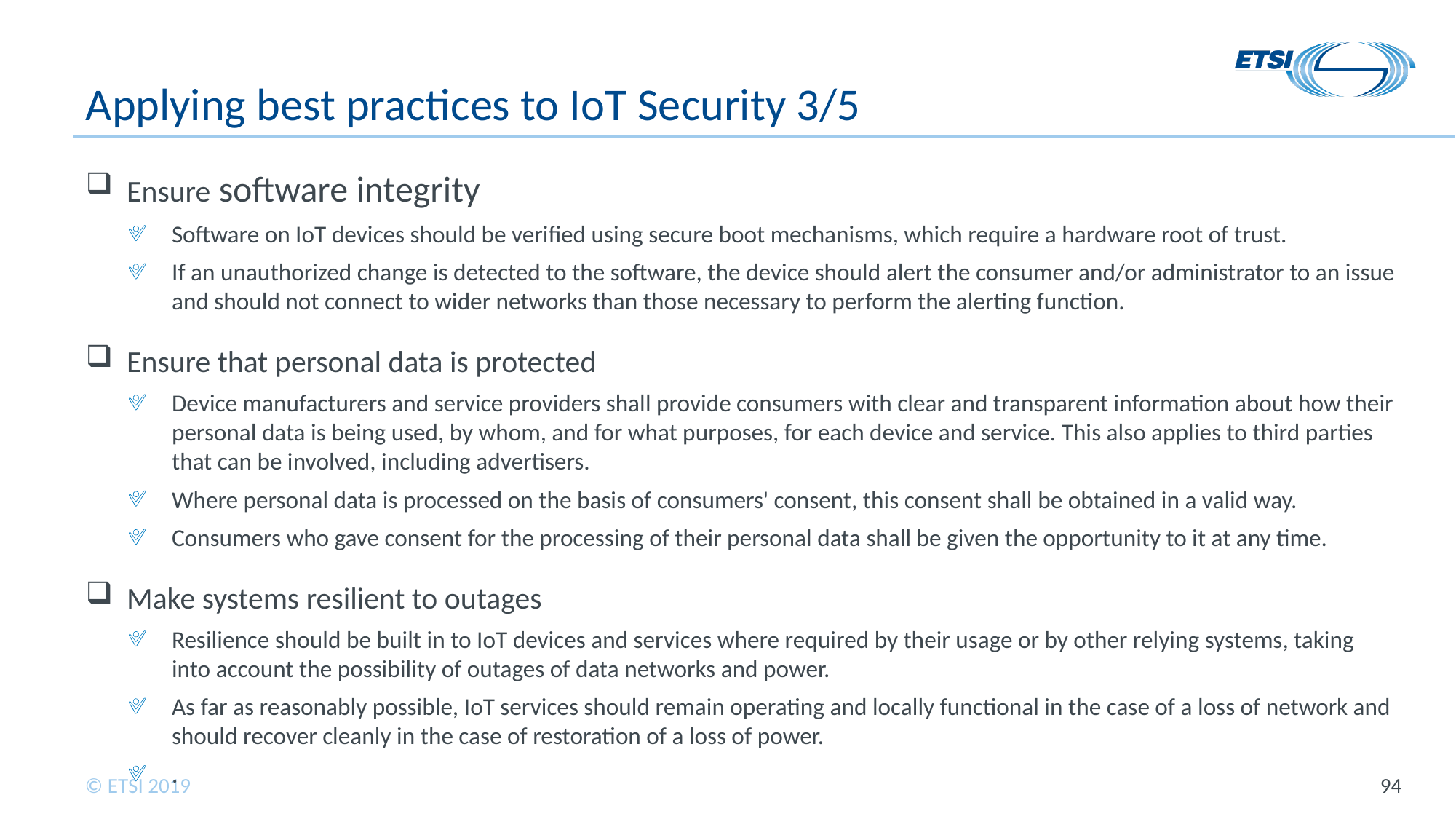

# Applying best practices to IoT Security 3/5
Ensure software integrity
Software on IoT devices should be verified using secure boot mechanisms, which require a hardware root of trust.
If an unauthorized change is detected to the software, the device should alert the consumer and/or administrator to an issue and should not connect to wider networks than those necessary to perform the alerting function.
Ensure that personal data is protected
Device manufacturers and service providers shall provide consumers with clear and transparent information about how their personal data is being used, by whom, and for what purposes, for each device and service. This also applies to third parties that can be involved, including advertisers.
Where personal data is processed on the basis of consumers' consent, this consent shall be obtained in a valid way.
Consumers who gave consent for the processing of their personal data shall be given the opportunity to it at any time.
Make systems resilient to outages
Resilience should be built in to IoT devices and services where required by their usage or by other relying systems, taking into account the possibility of outages of data networks and power.
As far as reasonably possible, IoT services should remain operating and locally functional in the case of a loss of network and should recover cleanly in the case of restoration of a loss of power.
.